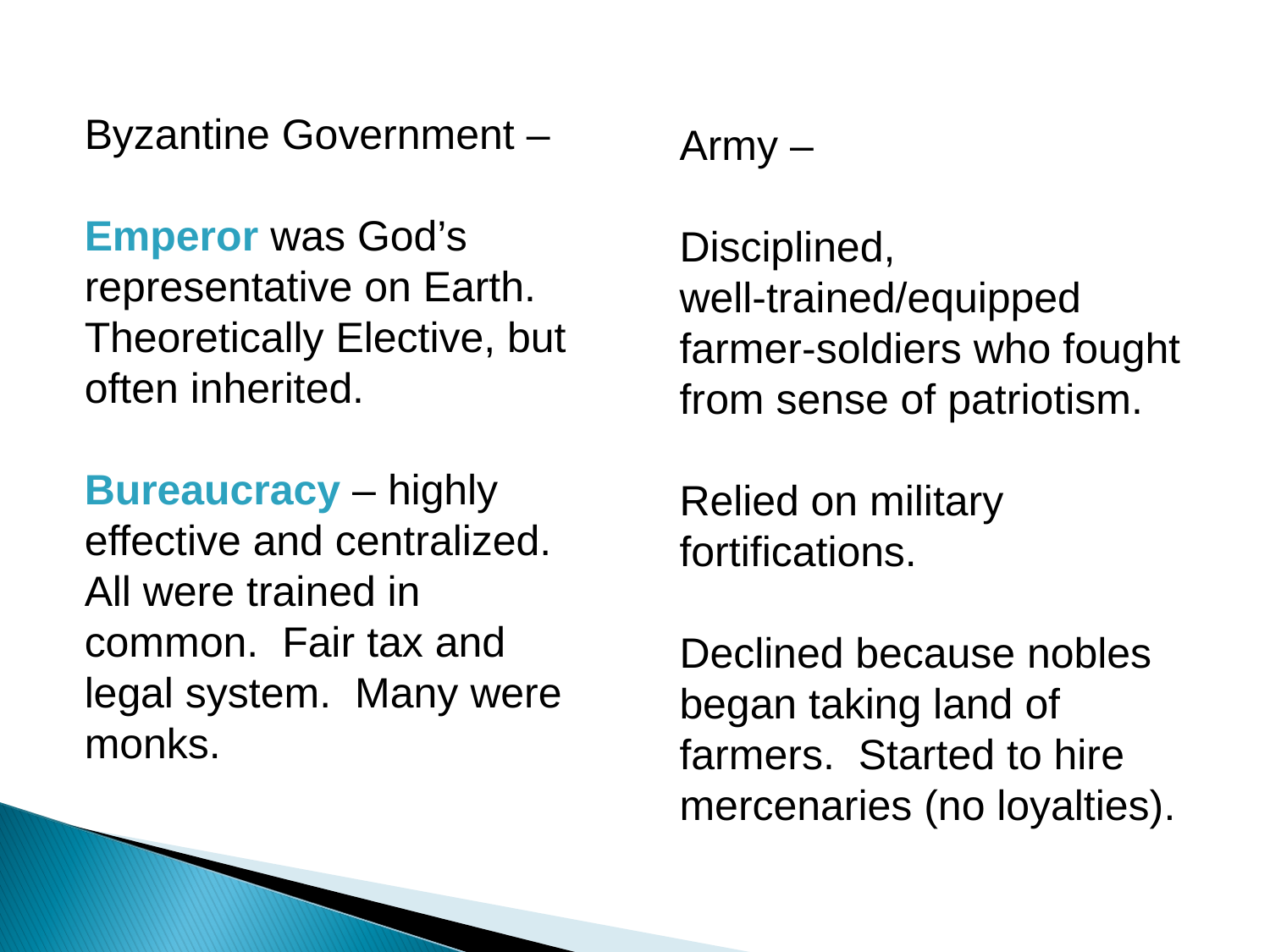

Byzantine Government –

Emperor was God’s representative on Earth.  Theoretically Elective, but often inherited.

Bureaucracy – highly effective and centralized.  All were trained in common.  Fair tax and legal system.  Many were monks.
Army –

Disciplined, well-trained/equipped farmer-soldiers who fought from sense of patriotism.

Relied on military fortifications.

Declined because nobles began taking land of farmers.  Started to hire mercenaries (no loyalties).